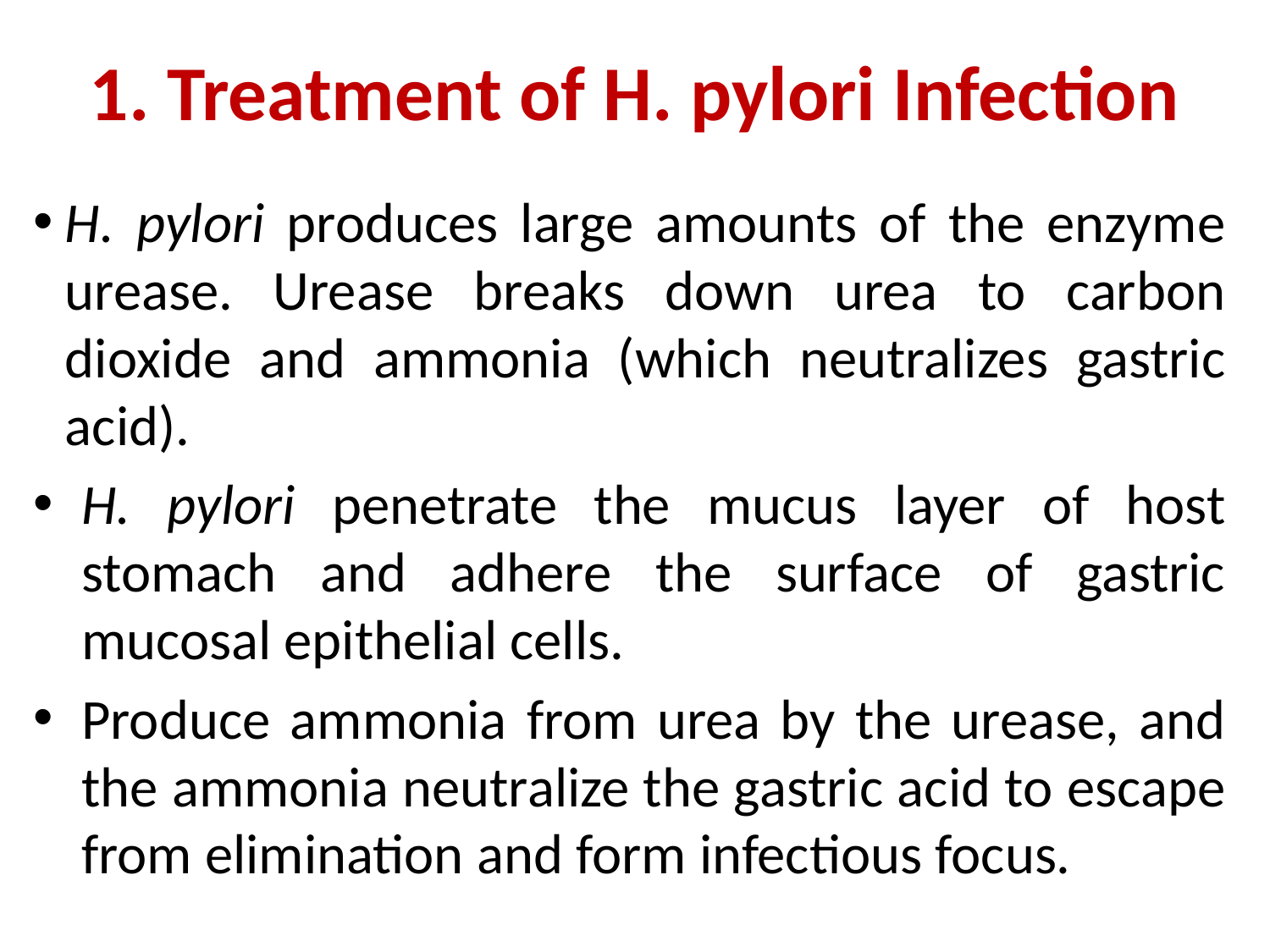

# 1. Treatment of H. pylori Infection
H. pylori produces large amounts of the enzyme urease. Urease breaks down urea to carbon dioxide and ammonia (which neutralizes gastric acid).
H. pylori penetrate the mucus layer of host stomach and adhere the surface of gastric mucosal epithelial cells.
Produce ammonia from urea by the urease, and the ammonia neutralize the gastric acid to escape from elimination and form infectious focus.